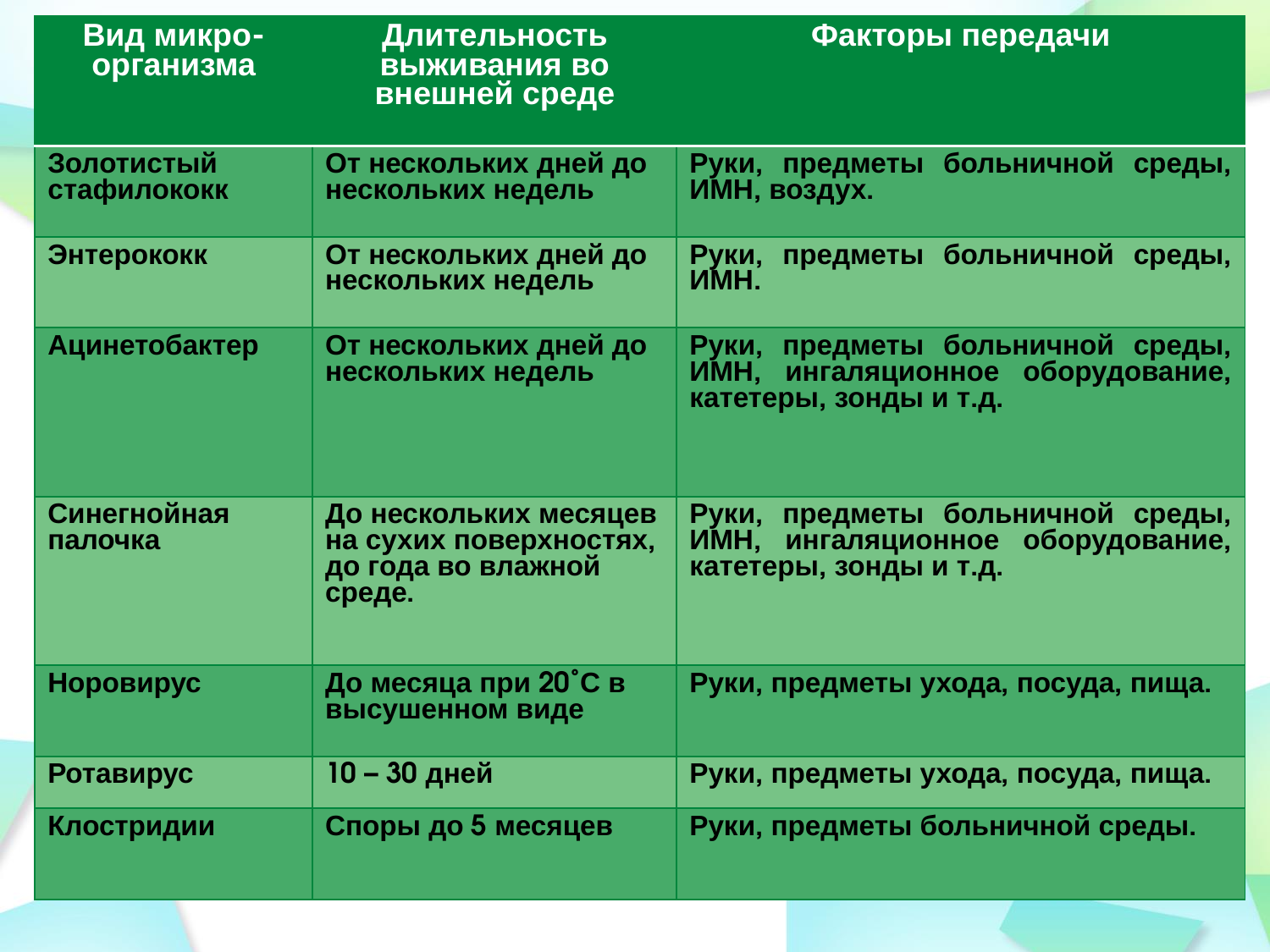

| Вид микро-организма | Длительность выживания во внешней среде | Факторы передачи |
| --- | --- | --- |
| Золотистый стафилококк | От нескольких дней до нескольких недель | Руки, предметы больничной среды, ИМН, воздух. |
| Энтерококк | От нескольких дней до нескольких недель | Руки, предметы больничной среды, ИМН. |
| Ацинетобактер | От нескольких дней до нескольких недель | Руки, предметы больничной среды, ИМН, ингаляционное оборудование, катетеры, зонды и т.д. |
| Синегнойная палочка | До нескольких месяцев на сухих поверхностях, до года во влажной среде. | Руки, предметы больничной среды, ИМН, ингаляционное оборудование, катетеры, зонды и т.д. |
| Норовирус | До месяца при 20˚С в высушенном виде | Руки, предметы ухода, посуда, пища. |
| Ротавирус | 10 – 30 дней | Руки, предметы ухода, посуда, пища. |
| Клостридии | Споры до 5 месяцев | Руки, предметы больничной среды. |